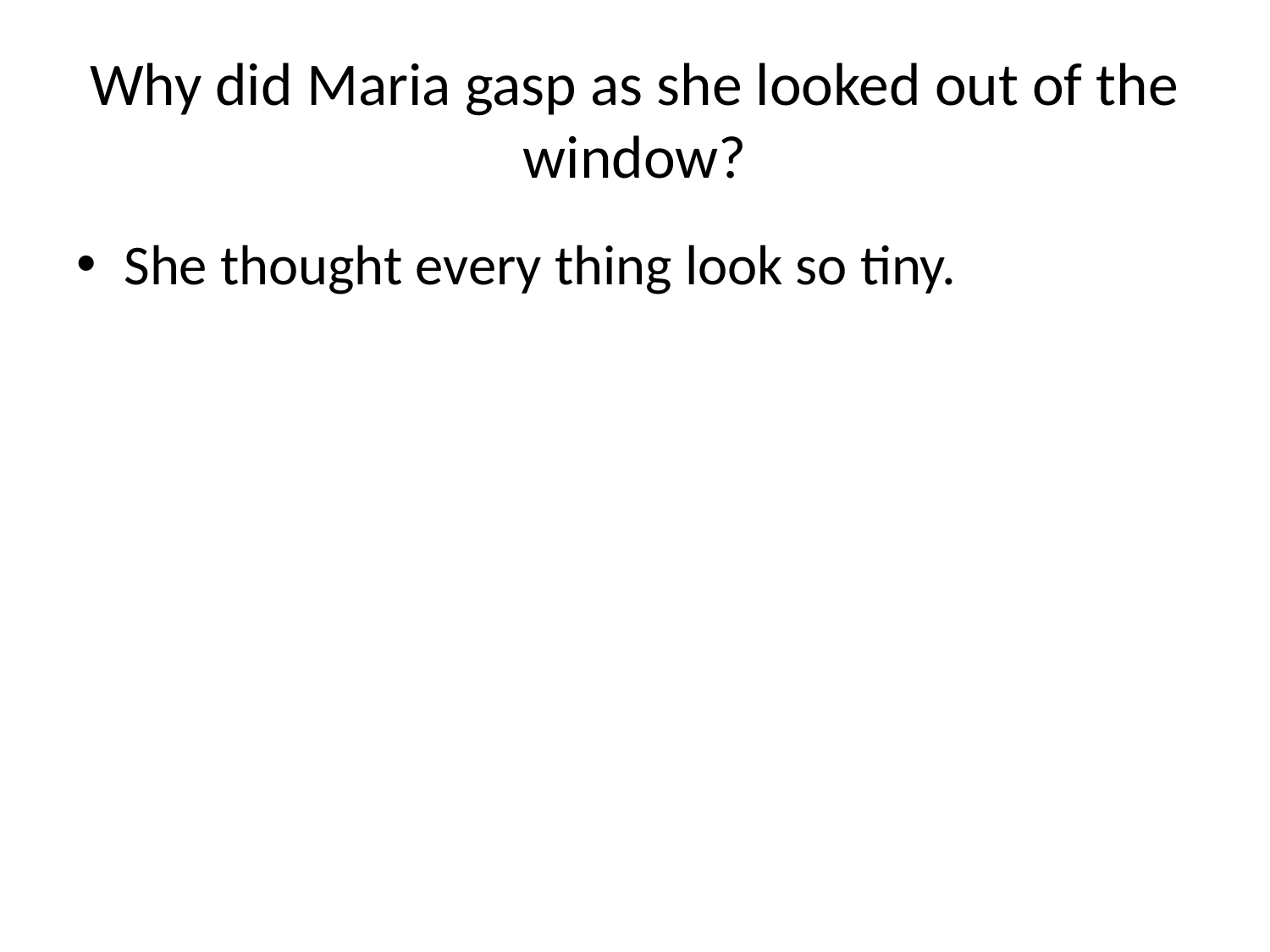

# Why did Maria gasp as she looked out of the window?
She thought every thing look so tiny.